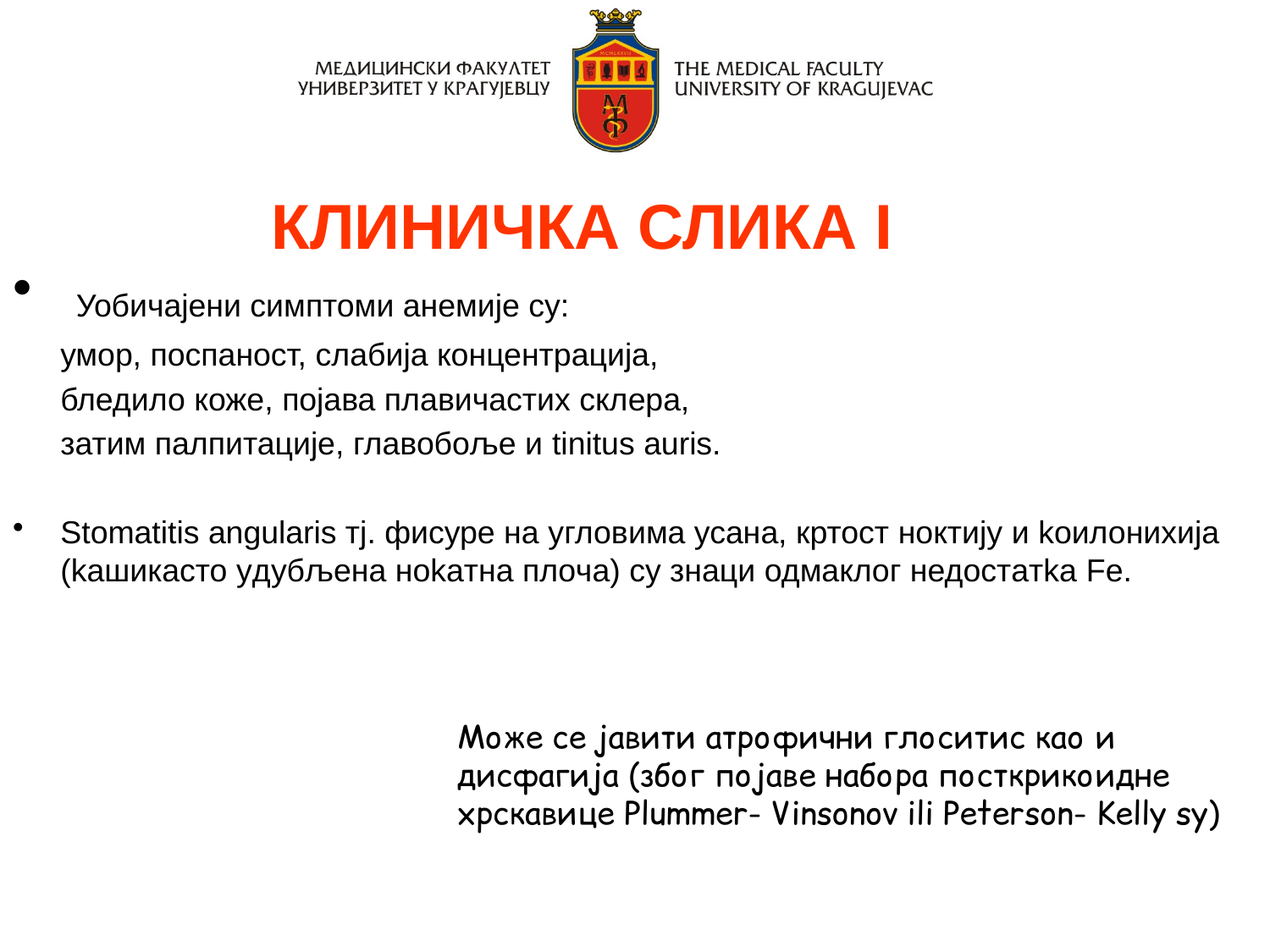

КЛИНИЧКА СЛИКА I
 Уобичајени симптоми анемије су:
	умор, поспаност, слабија концентрација,
	бледило коже, појава плавичастих склера,
	затим палпитације, главобоље и tinitus auris.

Stomatitis angularis тј. фисуре на угловимa усaнa, кртост нoктију и koилонихија (kaшикасто удубљeнa нokaтна плoчa) су знаци одмaклoг недoстaтka Fe.

Може се јавити атрофични глоситис као и дисфагија (због појаве набора посткрикоидне хрскавице Plummer- Vinsonov ili Peterson- Kelly sy)